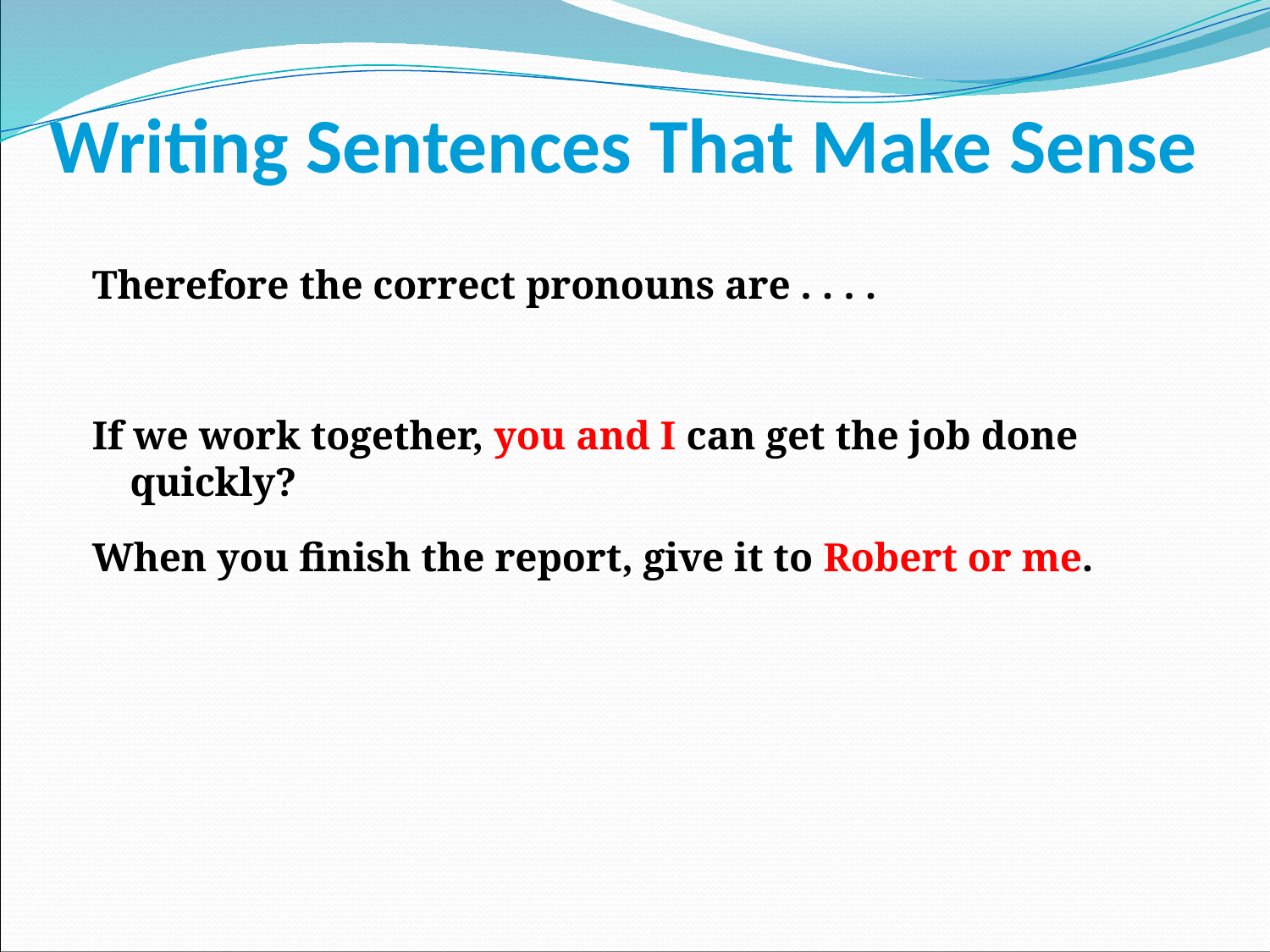

# Writing Sentences That Make Sense

Therefore the correct pronouns are . . . .

If we work together, you and I can get the job done quickly?
When you finish the report, give it to Robert or me.